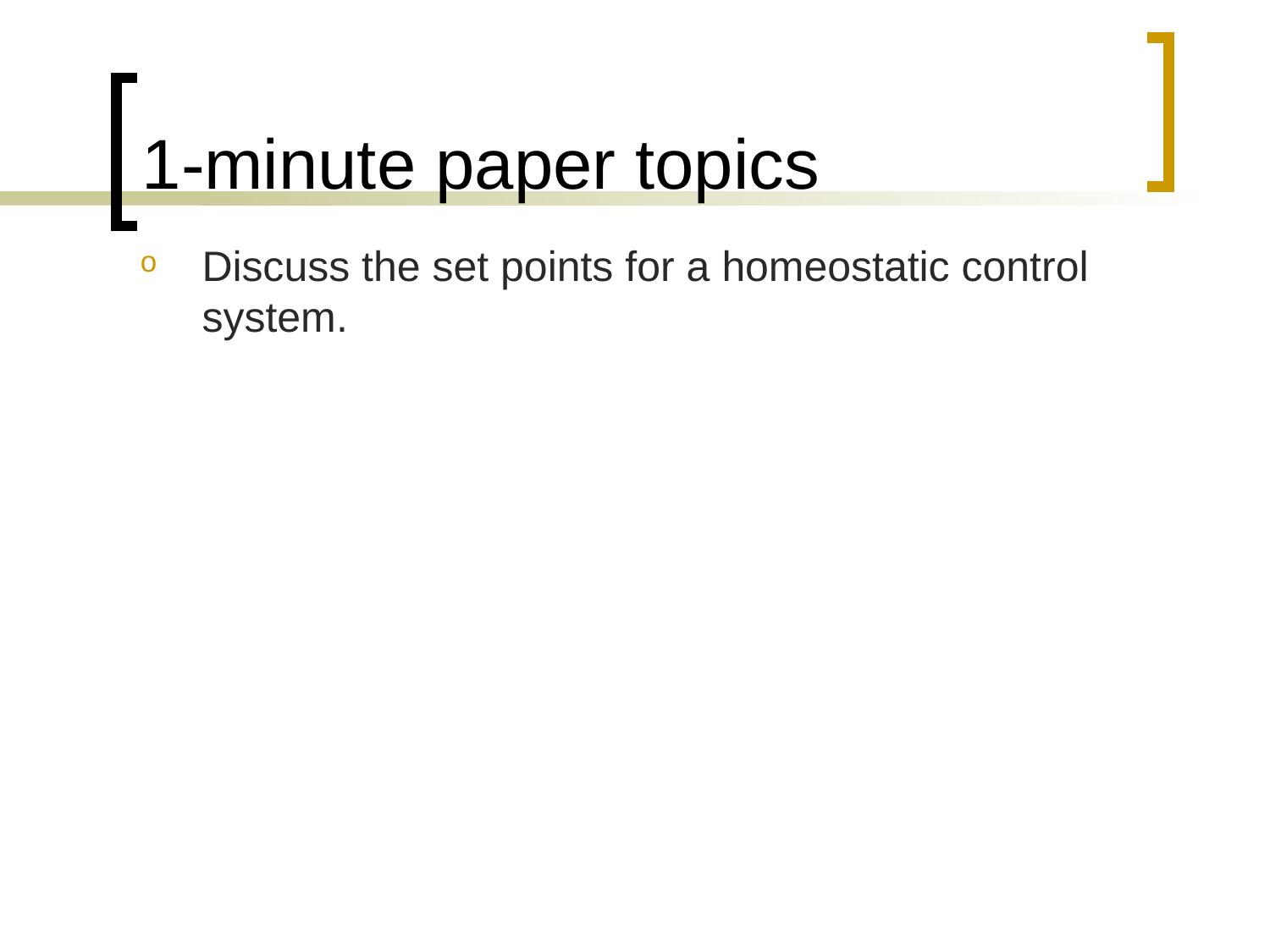

# 1-minute paper topics
Discuss the set points for a homeostatic control system.